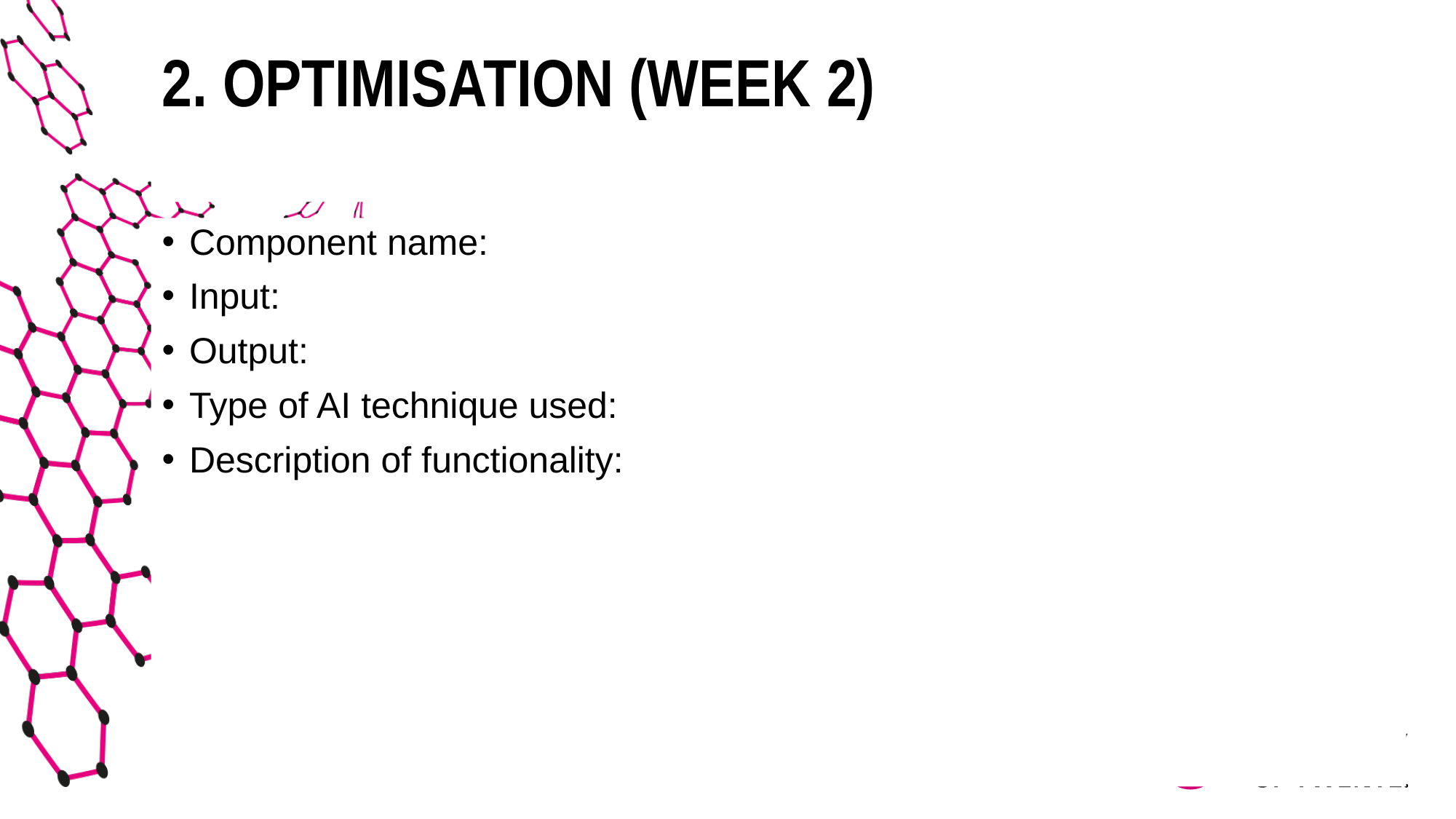

# 2. Optimisation (week 2)
Component name:
Input:
Output:
Type of AI technique used:
Description of functionality:
9